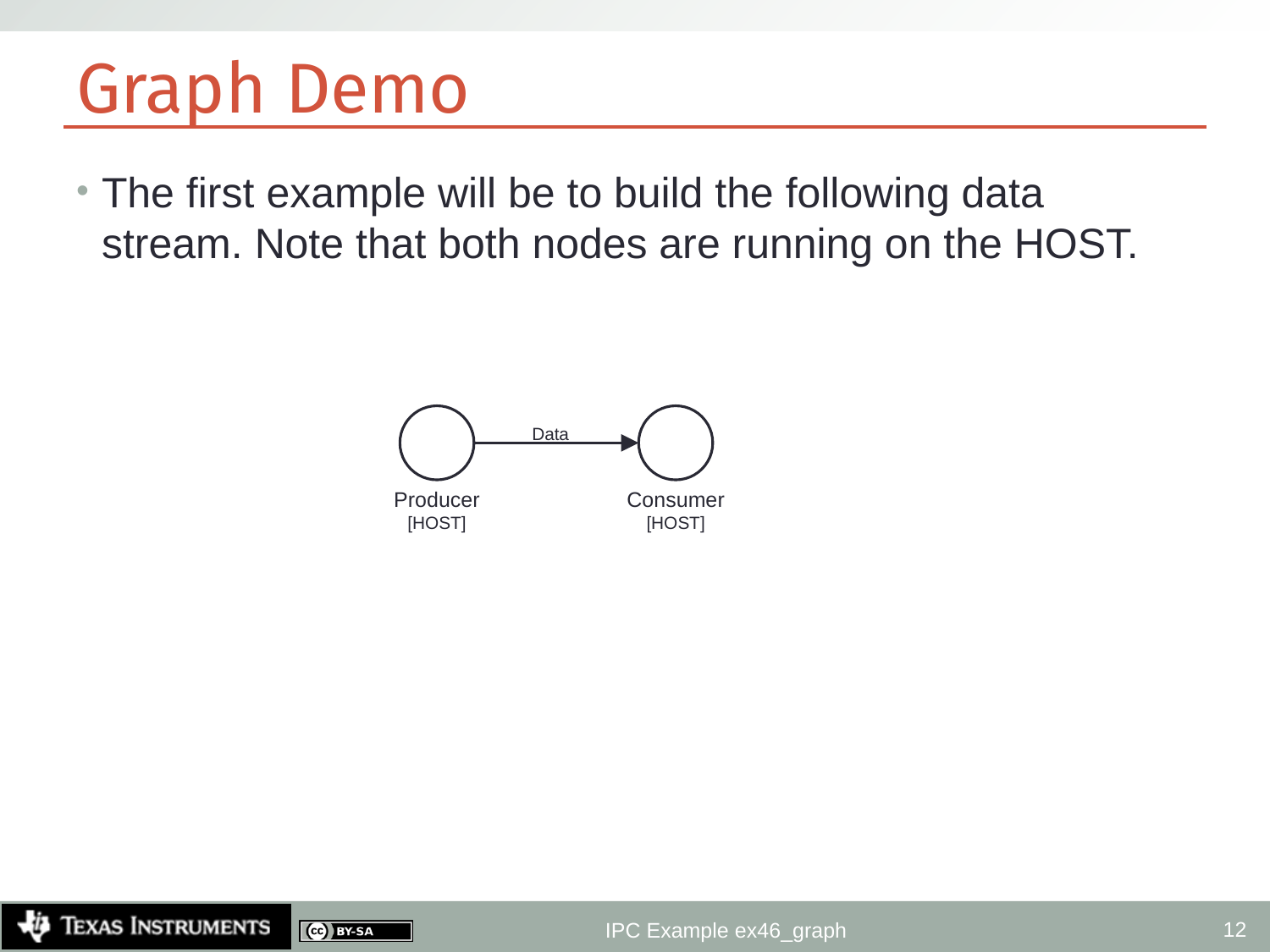

# Graph Demo
The first example will be to build the following data stream. Note that both nodes are running on the HOST.

Data
Producer
[HOST]
Consumer
[HOST]
12
IPC Example ex46_graph